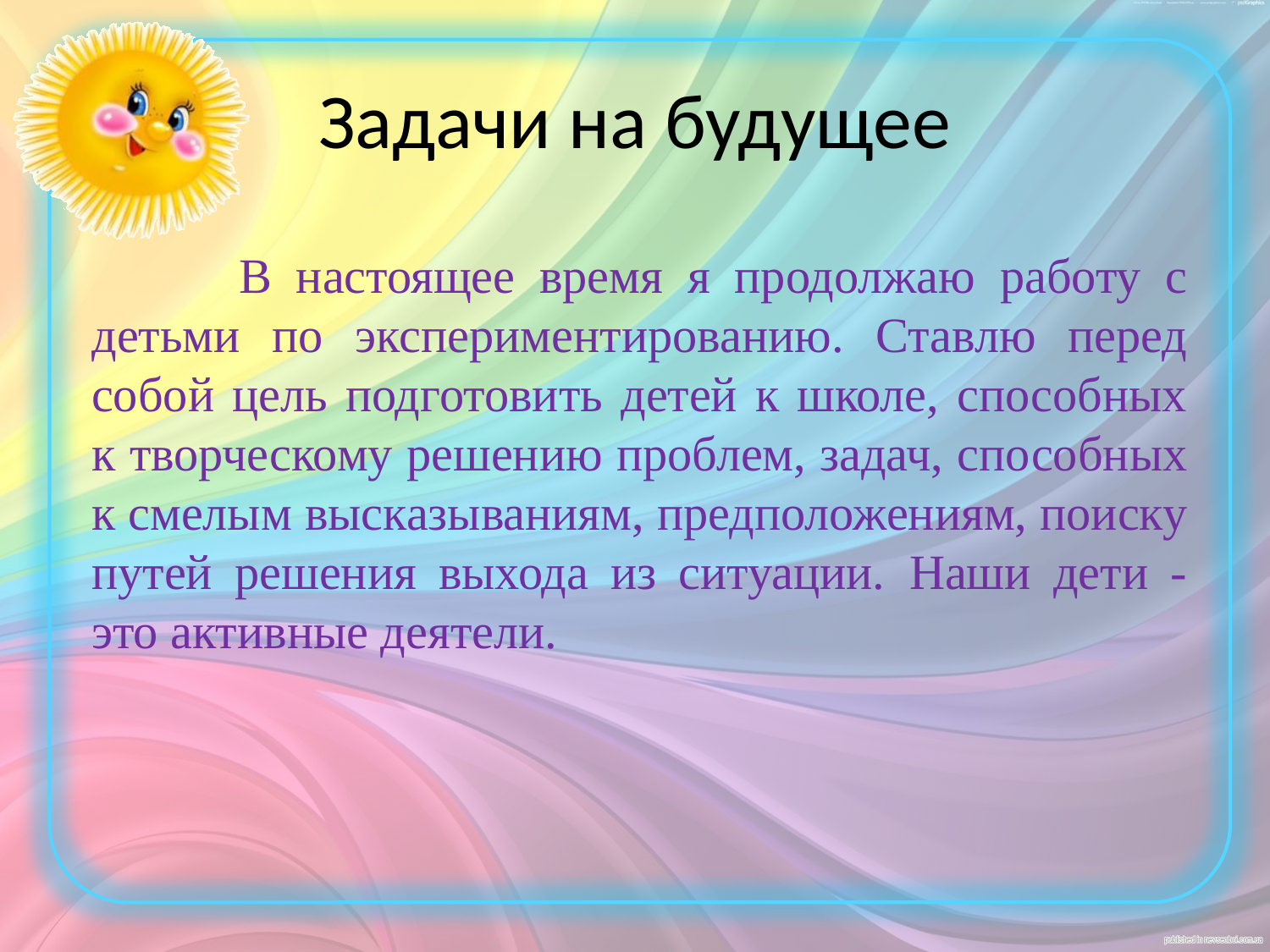

# Задачи на будущее
      В настоящее время я продолжаю работу с детьми по экспериментированию. Ставлю перед собой цель подготовить детей к школе, способных к творческому решению проблем, задач, способных к смелым высказываниям, предположениям, поиску путей решения выхода из ситуации.  Наши дети - это активные деятели.